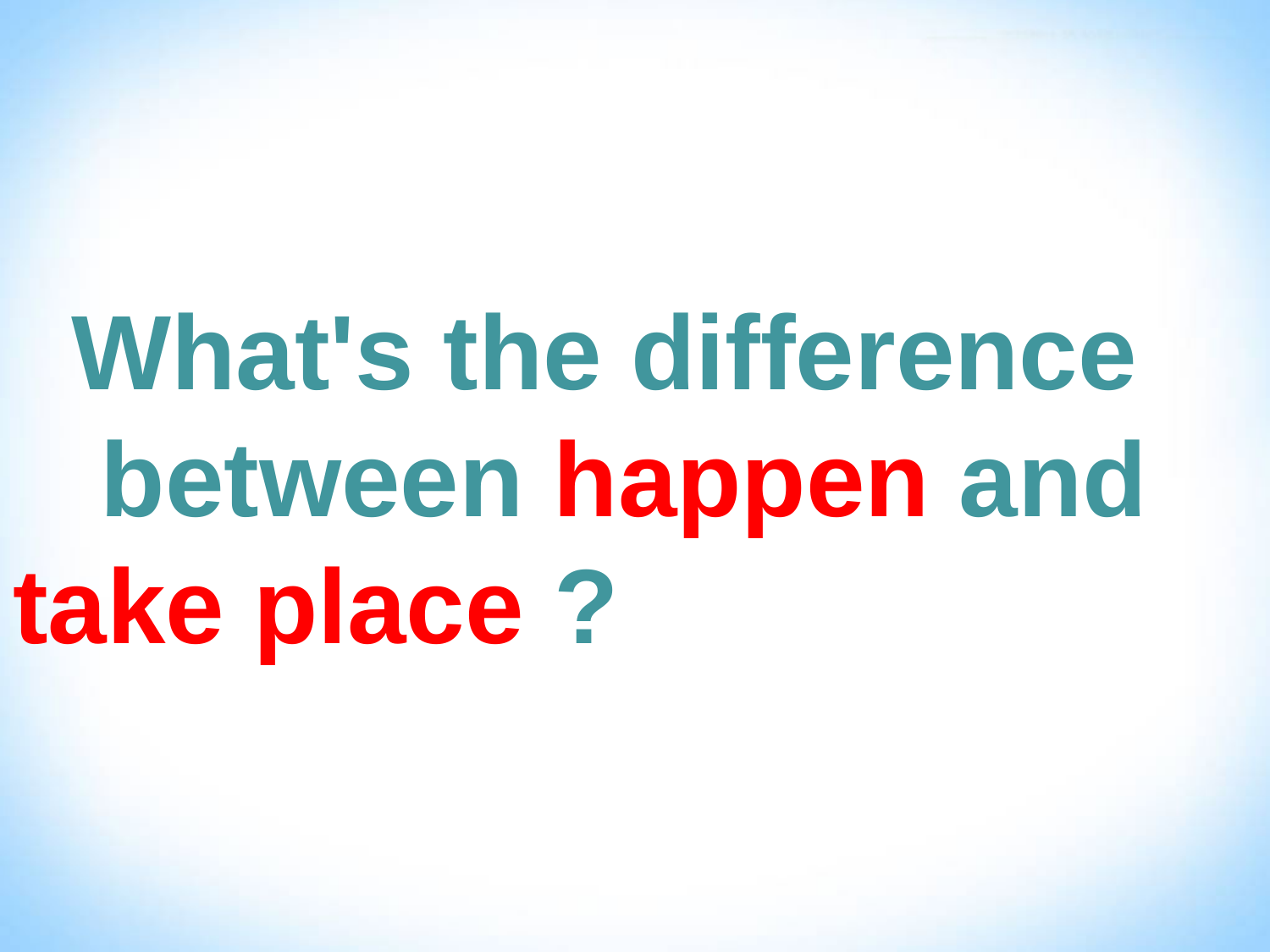

# What's the difference        between happen and take place ?